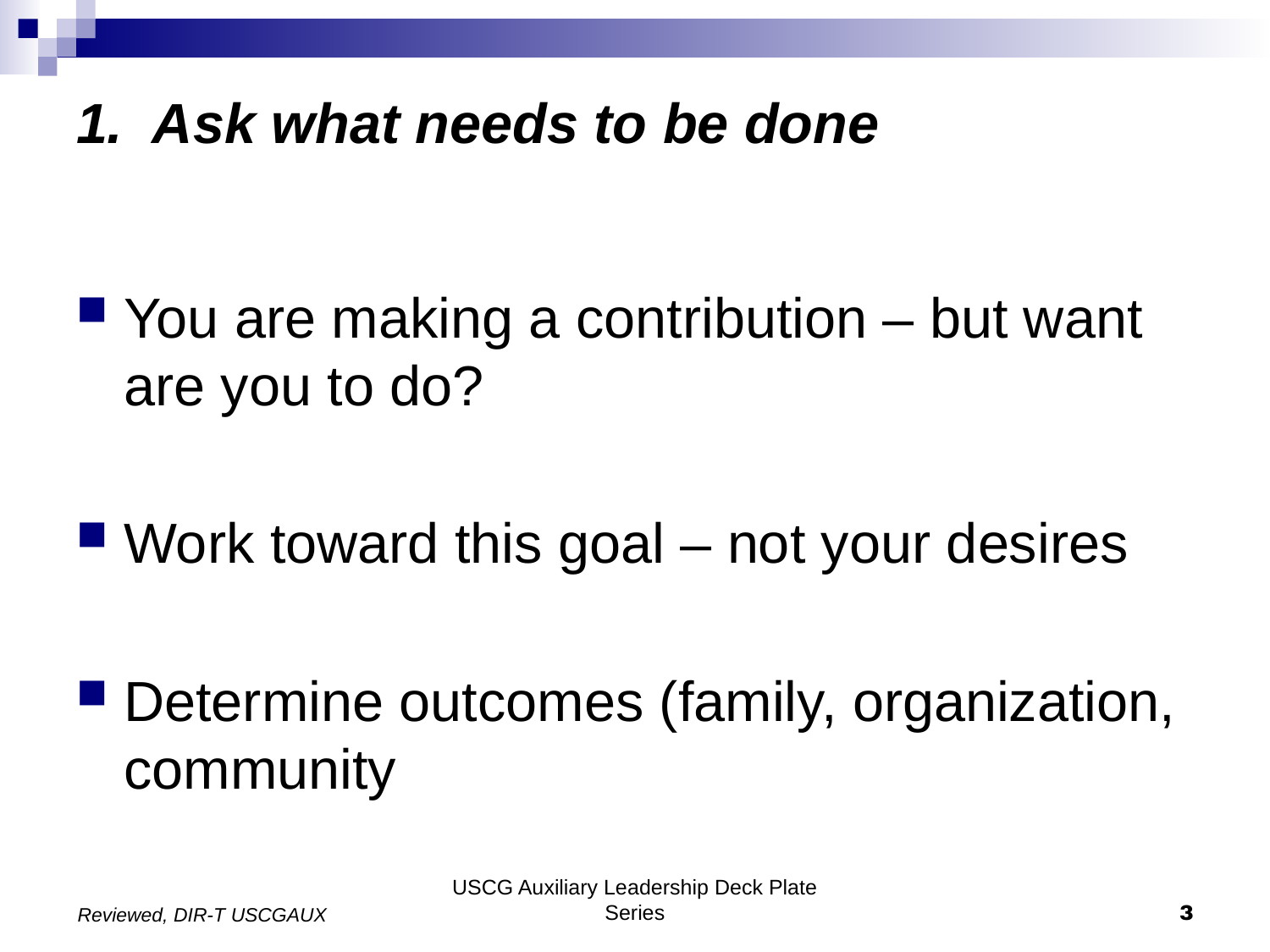

# 1.  Ask what needs to be done
You are making a contribution – but want are you to do?

Work toward this goal – not your desires

Determine outcomes (family, organization, community
USCG Auxiliary Leadership Deck Plate Series
3
Reviewed, DIR-T USCGAUX